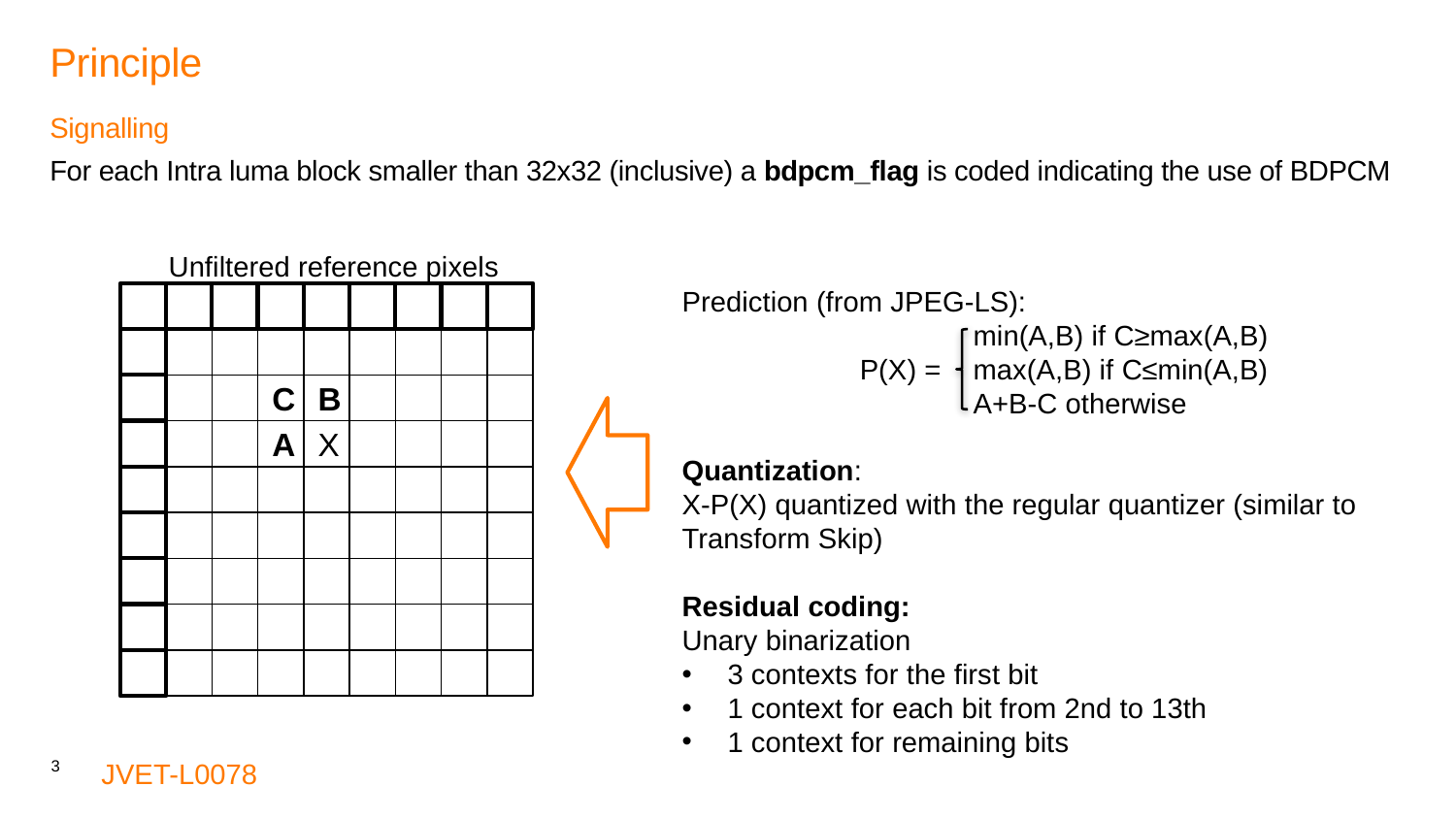

# Principle
Signalling
For each Intra luma block smaller than 32x32 (inclusive) a bdpcm_flag is coded indicating the use of BDPCM

Unfiltered reference pixels

C
B

A
X

Prediction (from JPEG-LS):
		min(A,B) if C≥max(A,B)
	    P(X) = 	max(A,B) if C≤min(A,B)
		A+B-C otherwise

Quantization:
X-P(X) quantized with the regular quantizer (similar to Transform Skip)

Residual coding:
Unary binarization
3 contexts for the first bit
1 context for each bit from 2nd to 13th
1 context for remaining bits